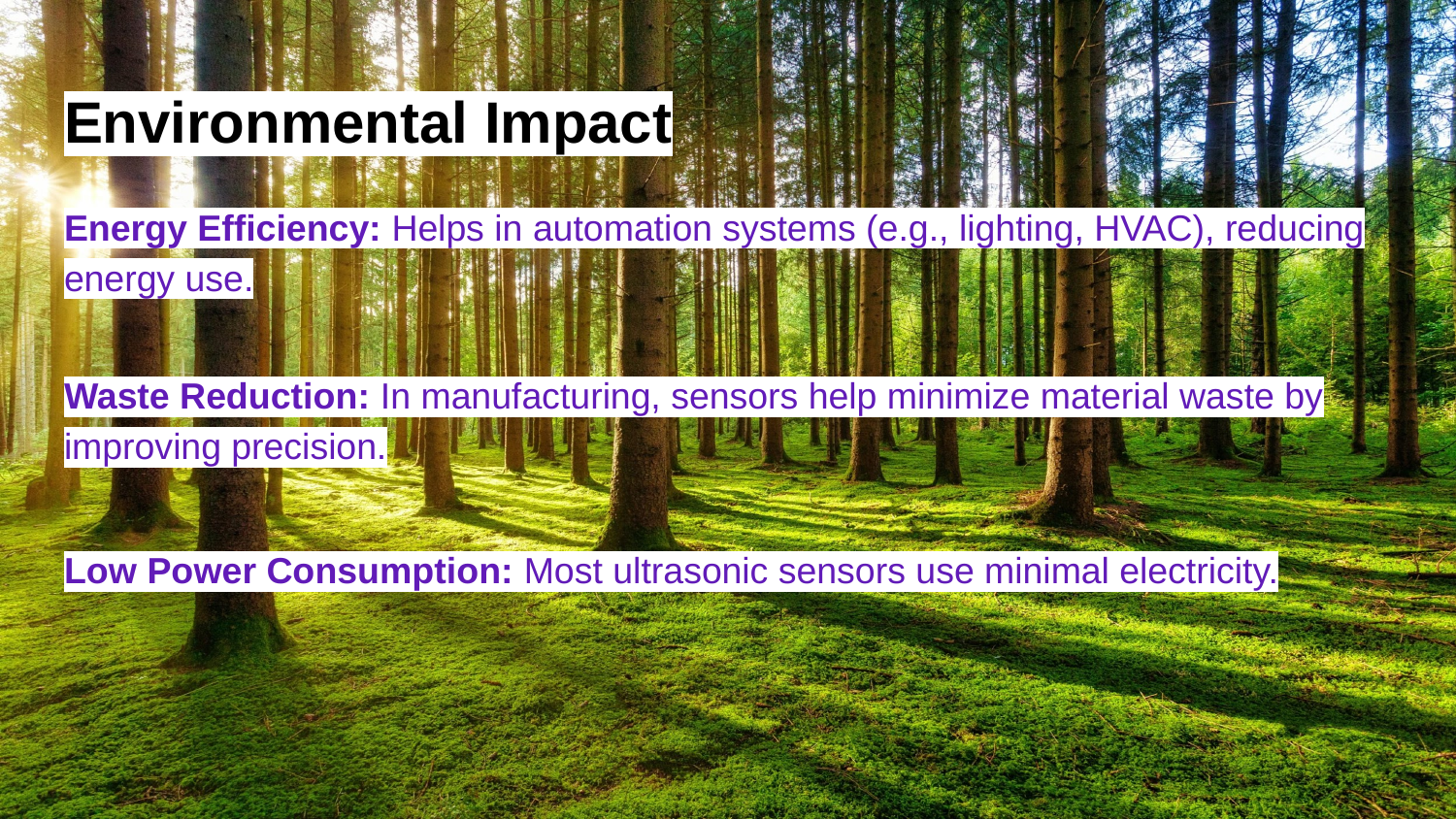

# Environmental Impact
Energy Efficiency: Helps in automation systems (e.g., lighting, HVAC), reducing energy use.
Waste Reduction: In manufacturing, sensors help minimize material waste by improving precision.
Low Power Consumption: Most ultrasonic sensors use minimal electricity.